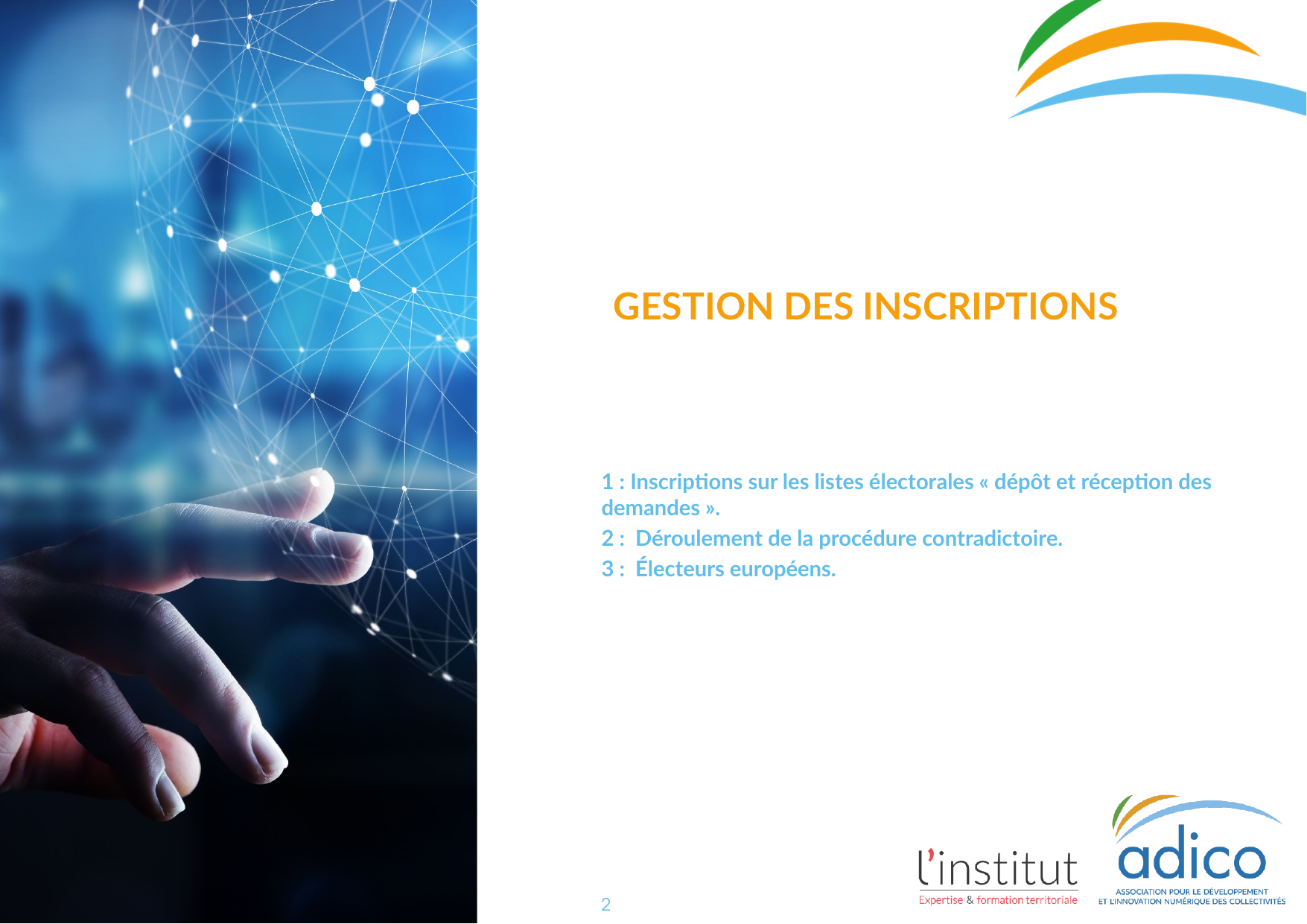

# Gestion des inscriptions
1 : Inscriptions sur les listes électorales « dépôt et réception des demandes ».
2 :  Déroulement de la procédure contradictoire.
3 :  Électeurs européens.